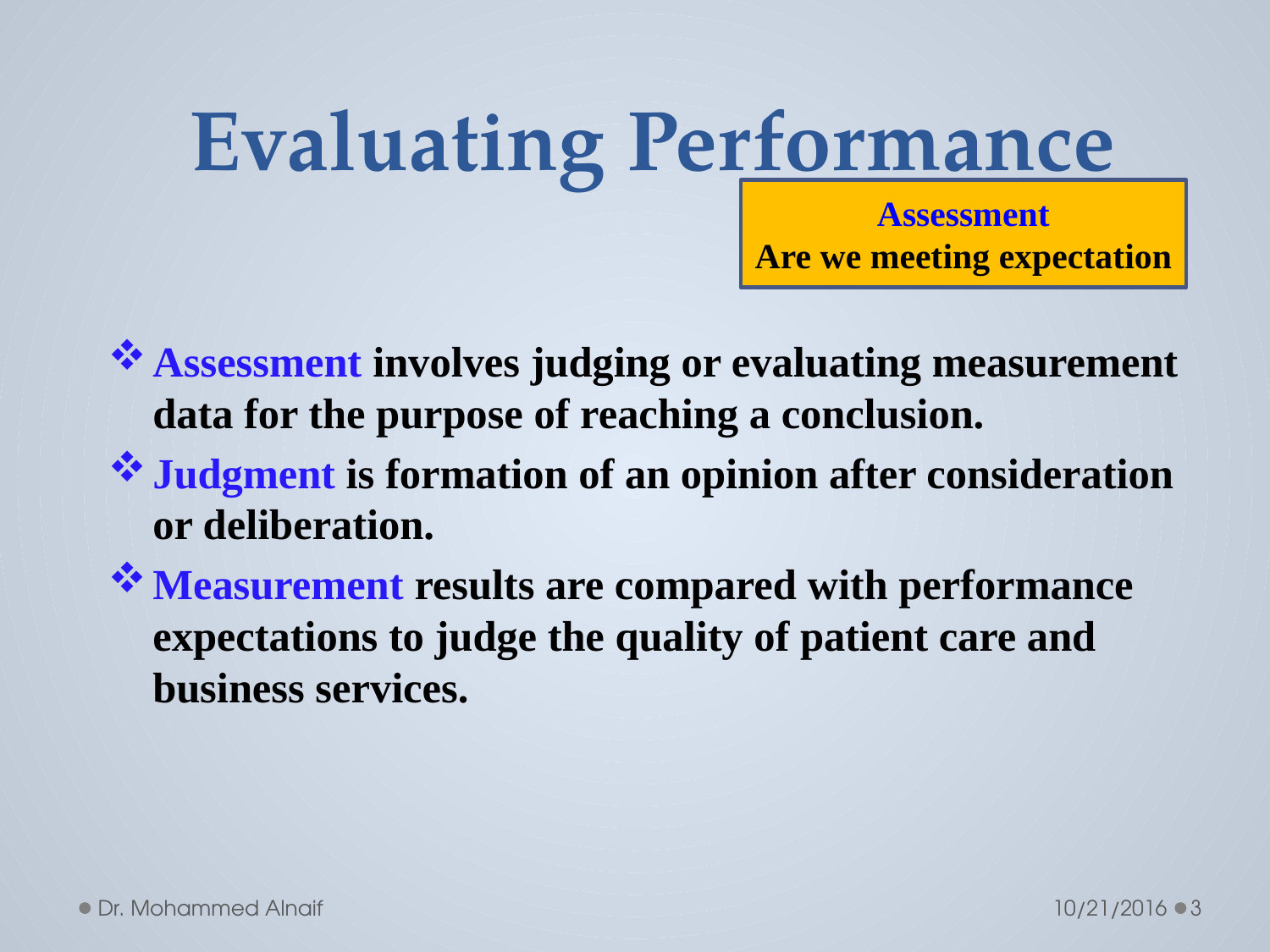

# Evaluating Performance
Assessment
Are we meeting expectation
Assessment involves judging or evaluating measurement data for the purpose of reaching a conclusion.
Judgment is formation of an opinion after consideration or deliberation.
Measurement results are compared with performance expectations to judge the quality of patient care and business services.
Dr. Mohammed Alnaif
10/21/2016
3